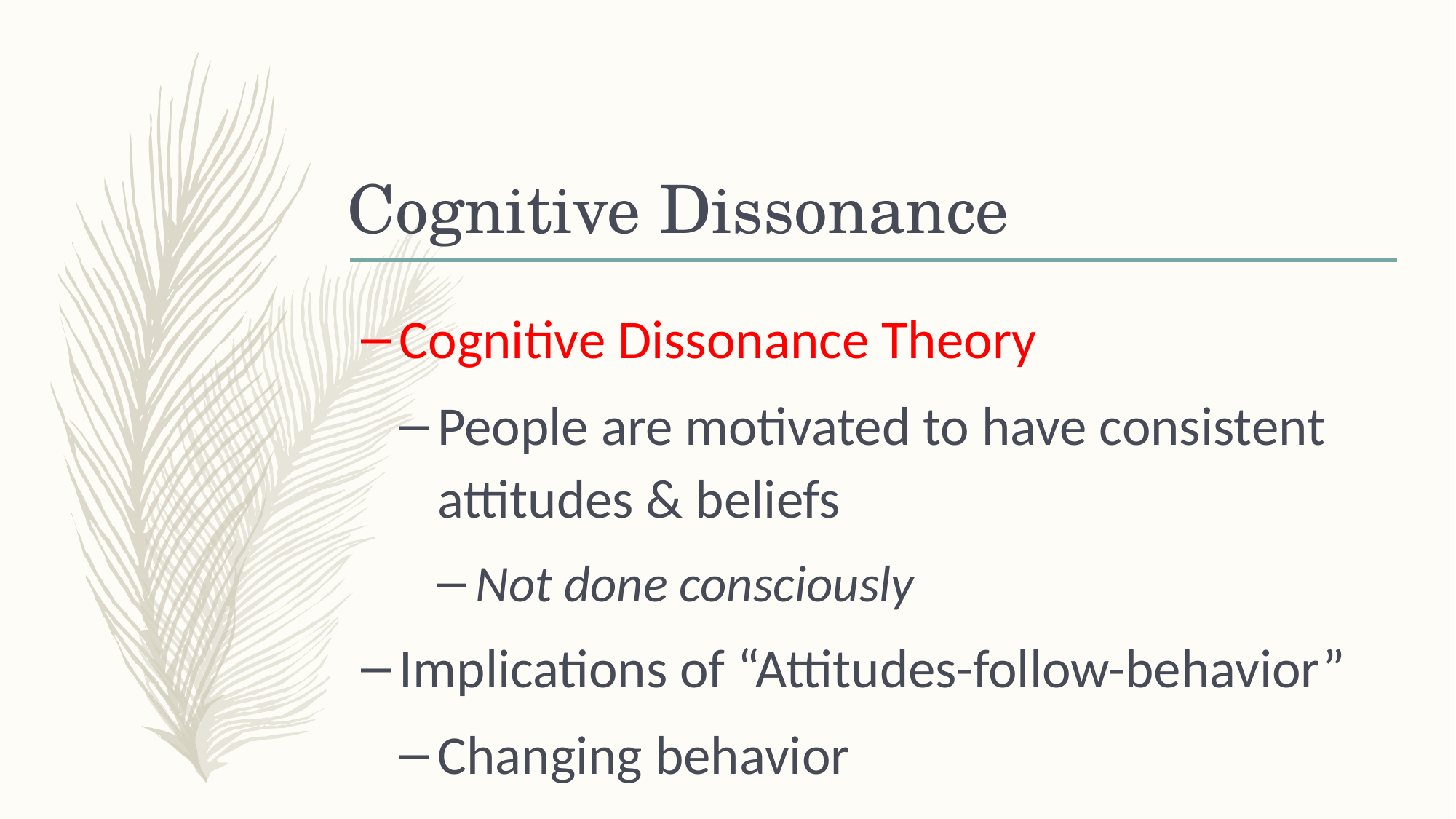

# Cognitive Dissonance
Cognitive Dissonance Theory
People are motivated to have consistent attitudes & beliefs
Not done consciously
Implications of “Attitudes-follow-behavior”
Changing behavior